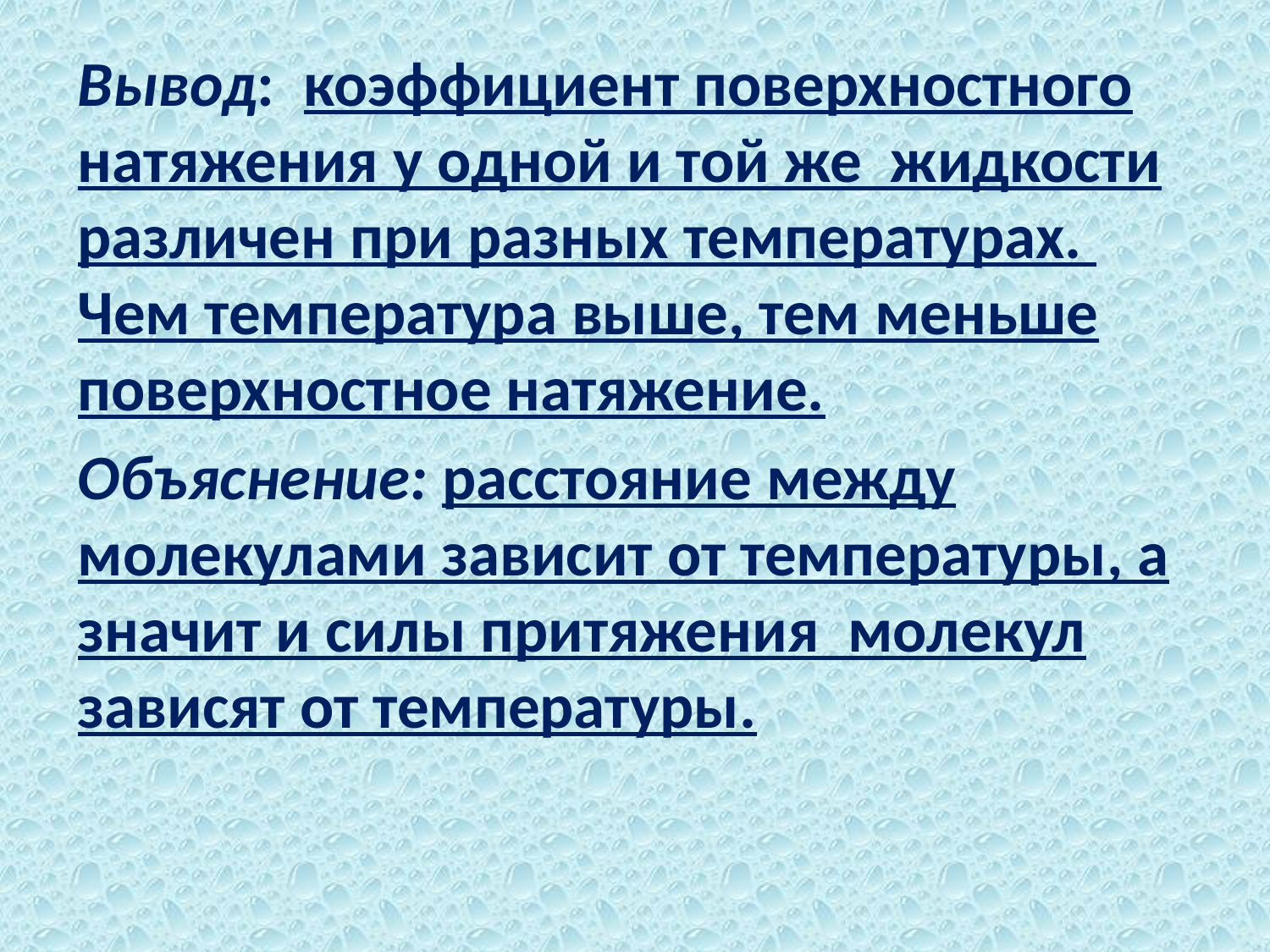

Вывод:  коэффициент поверхностного натяжения у одной и той же  жидкости различен при разных температурах.  Чем температура выше, тем меньше поверхностное натяжение.
Объяснение: расстояние между молекулами зависит от температуры, а значит и силы притяжения  молекул зависят от температуры.

#